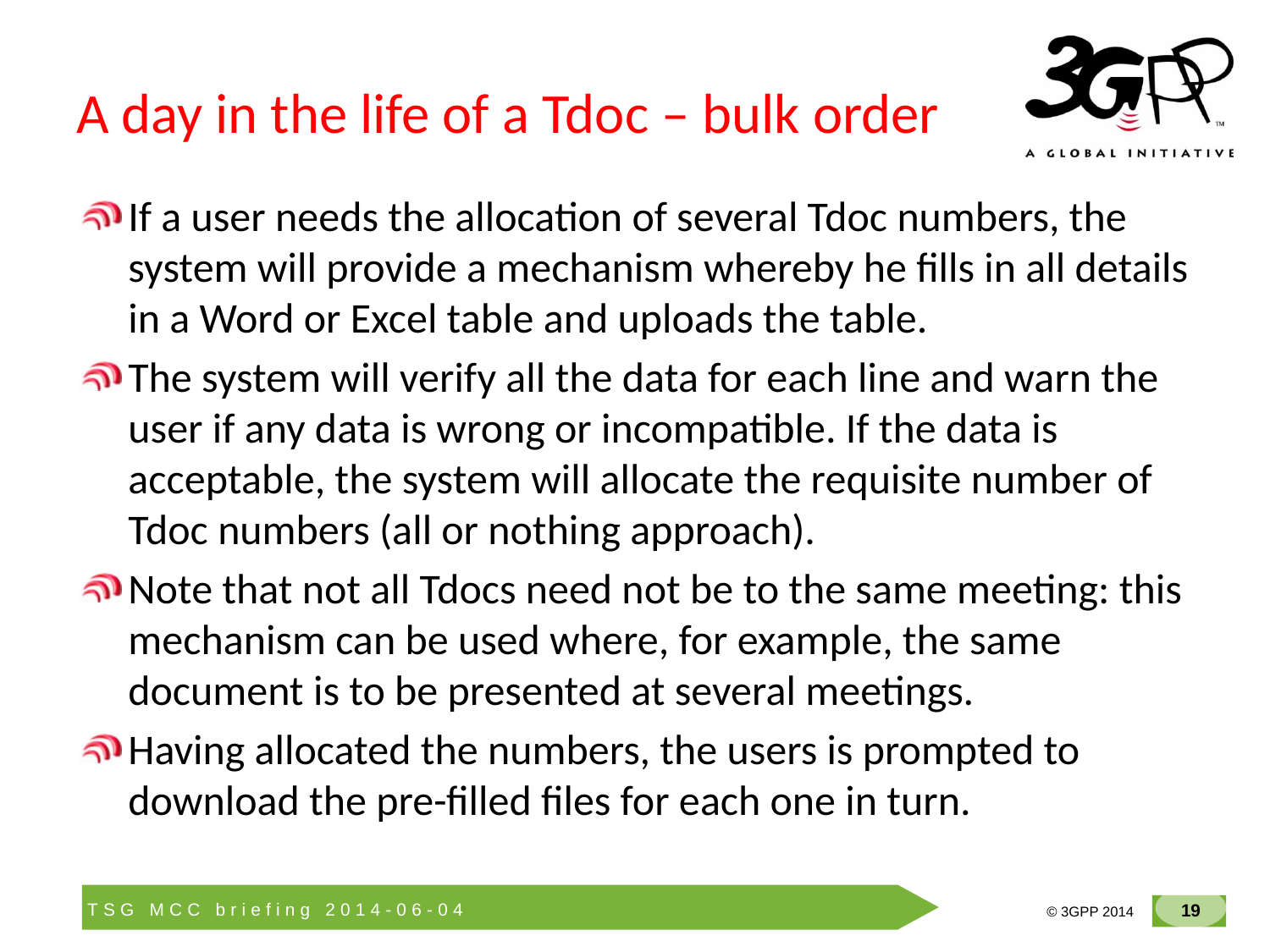

# A day in the life of a Tdoc – bulk order
If a user needs the allocation of several Tdoc numbers, the system will provide a mechanism whereby he fills in all details in a Word or Excel table and uploads the table.
The system will verify all the data for each line and warn the user if any data is wrong or incompatible. If the data is acceptable, the system will allocate the requisite number of Tdoc numbers (all or nothing approach).
Note that not all Tdocs need not be to the same meeting: this mechanism can be used where, for example, the same document is to be presented at several meetings.
Having allocated the numbers, the users is prompted to download the pre-filled files for each one in turn.